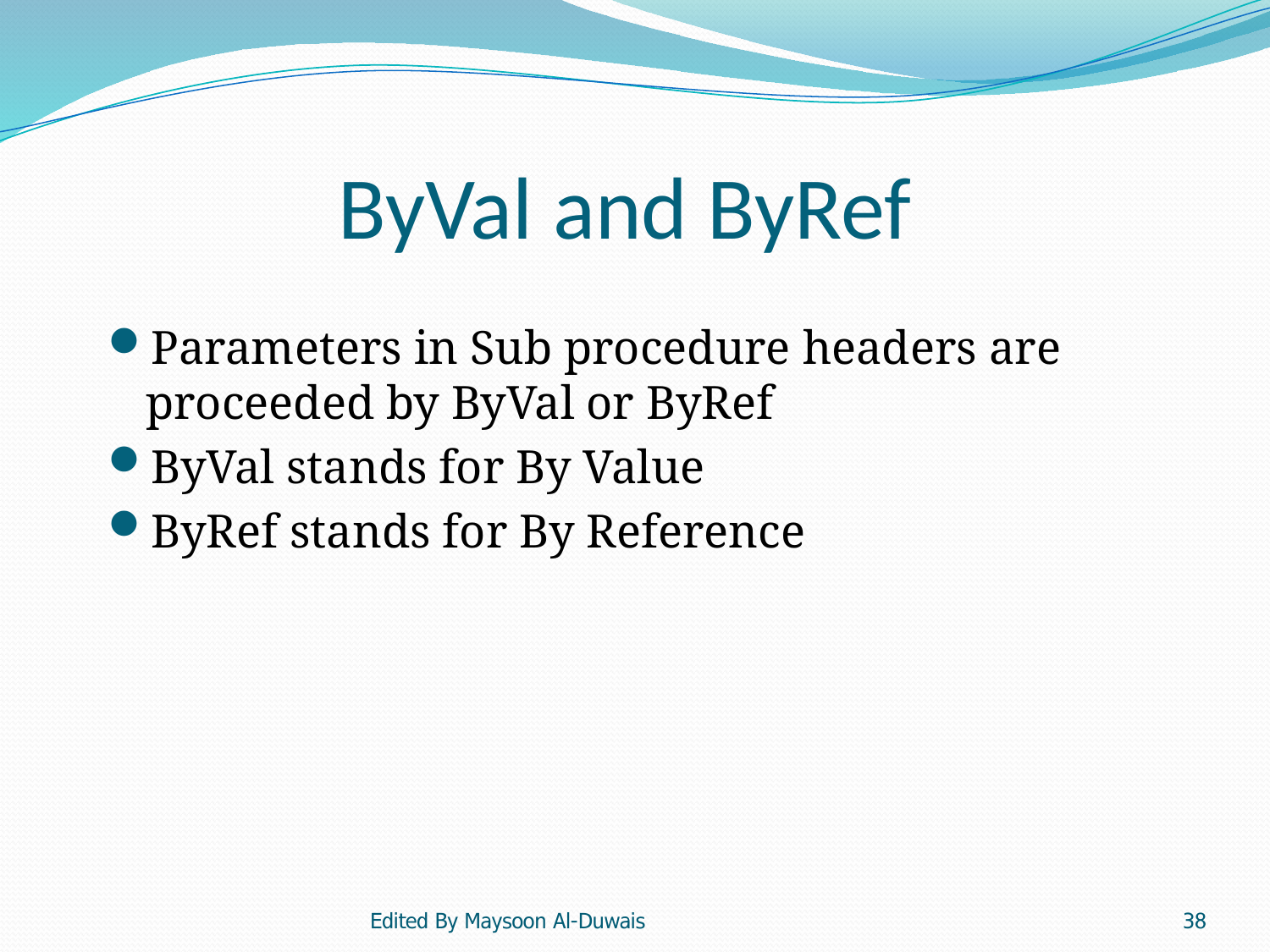

# ByVal and ByRef
Parameters in Sub procedure headers are proceeded by ByVal or ByRef
ByVal stands for By Value
ByRef stands for By Reference
Edited By Maysoon Al-Duwais
38